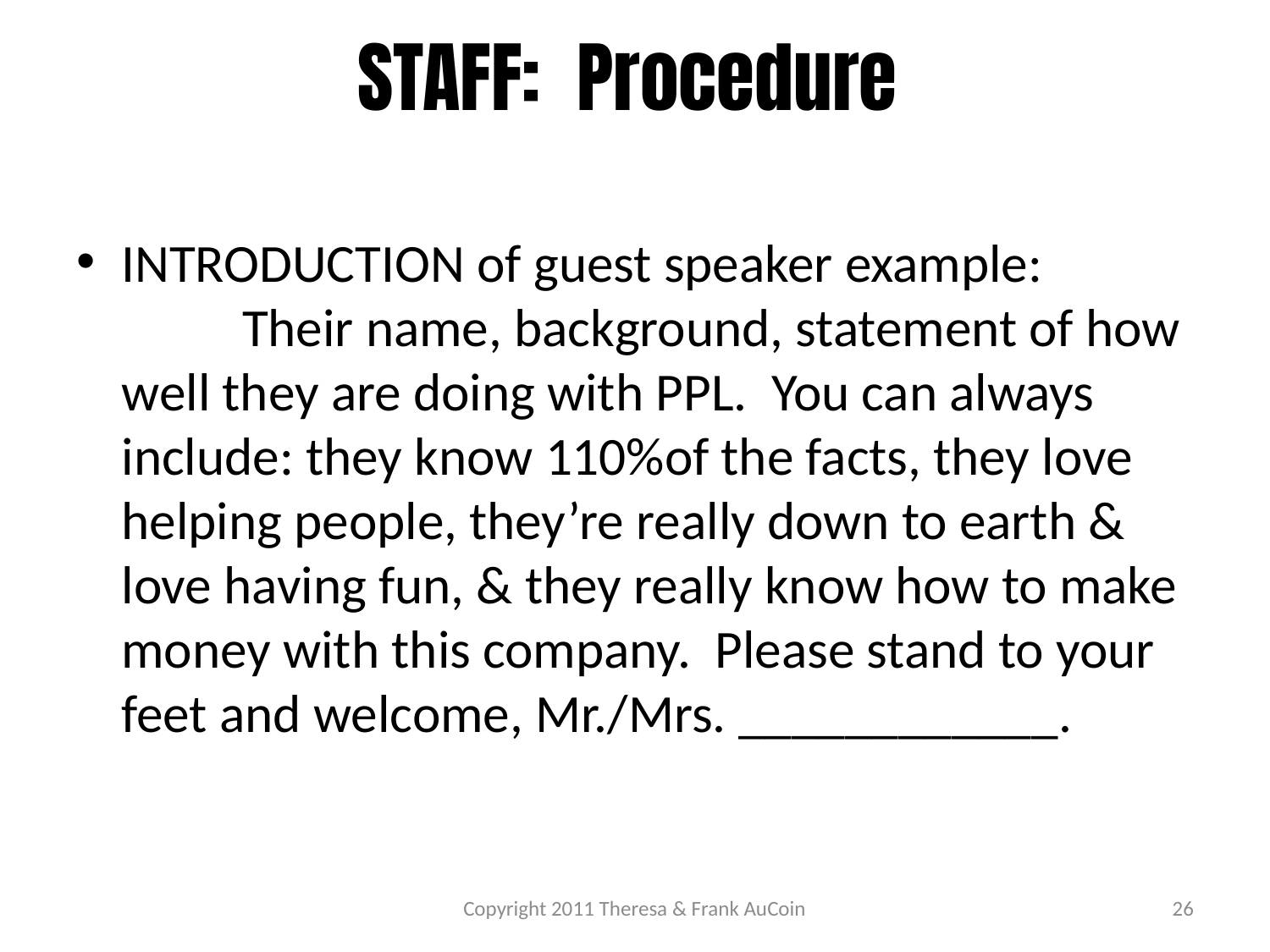

# STAFF:  Procedure
INTRODUCTION of guest speaker example:
	Their name, background, statement of how well they are doing with PPL.  You can always include: they know 110%of the facts, they love helping people, they’re really down to earth & love having fun, & they really know how to make money with this company.  Please stand to your feet and welcome, Mr./Mrs. ____________.
Copyright 2011 Theresa & Frank AuCoin
26